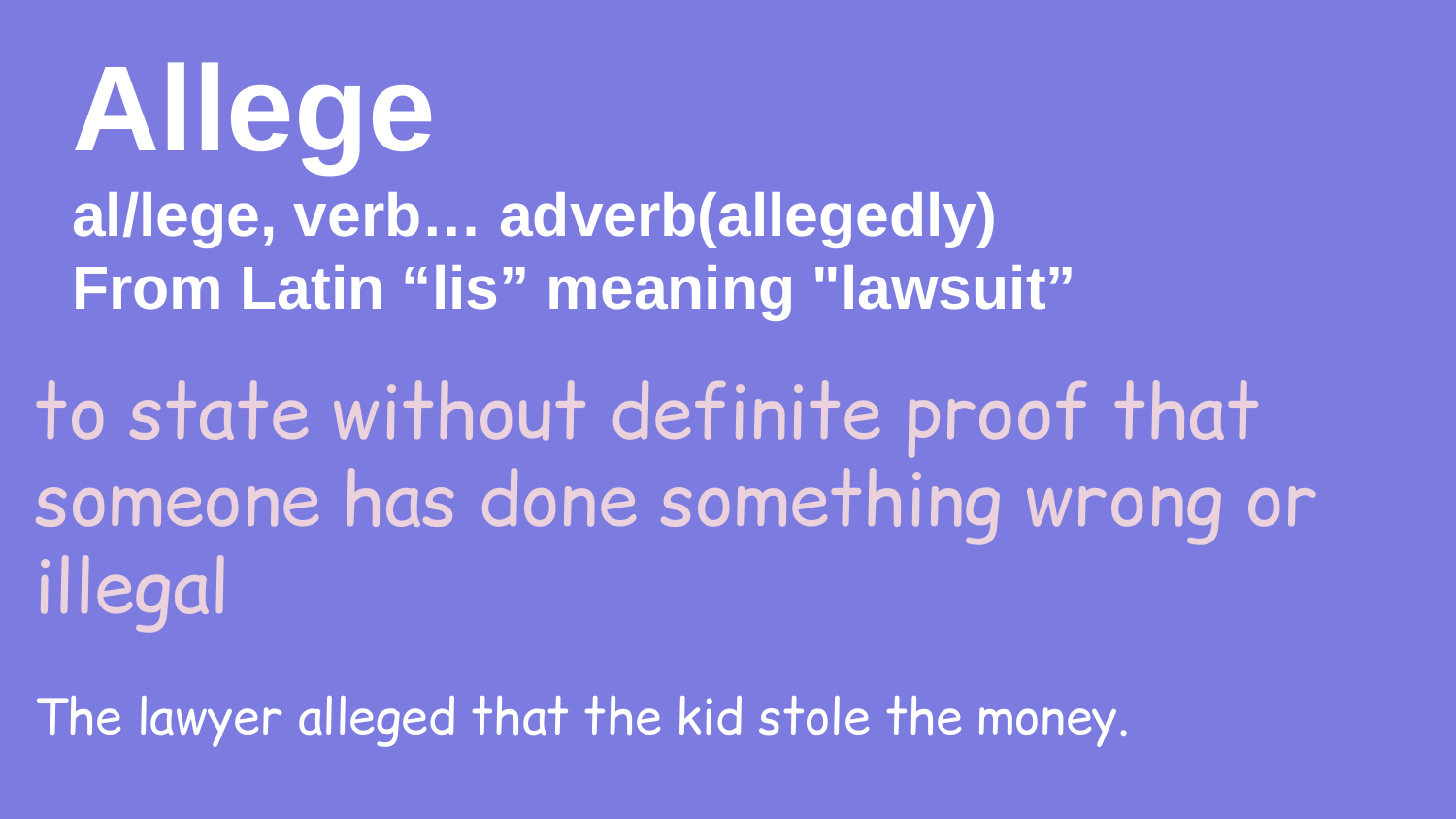

# Allege
al/lege, verb… adverb(allegedly)
From Latin “lis” meaning "lawsuit”
to state without definite proof that someone has done something wrong or illegal

The lawyer alleged that the kid stole the money.